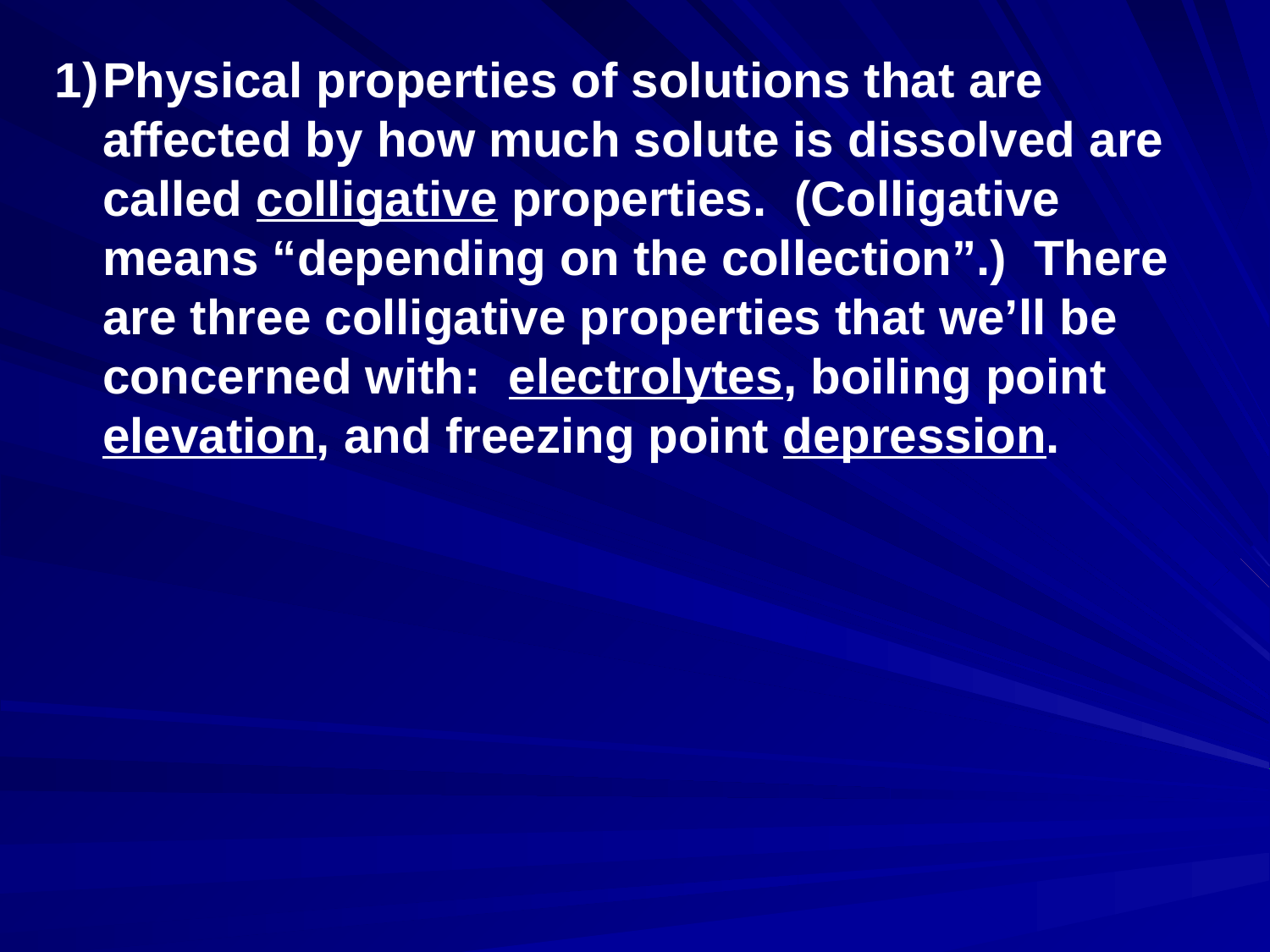

Physical properties of solutions that are affected by how much solute is dissolved are called colligative properties.  (Colligative means “depending on the collection”.)  There are three colligative properties that we’ll be concerned with:  electrolytes, boiling point elevation, and freezing point depression.